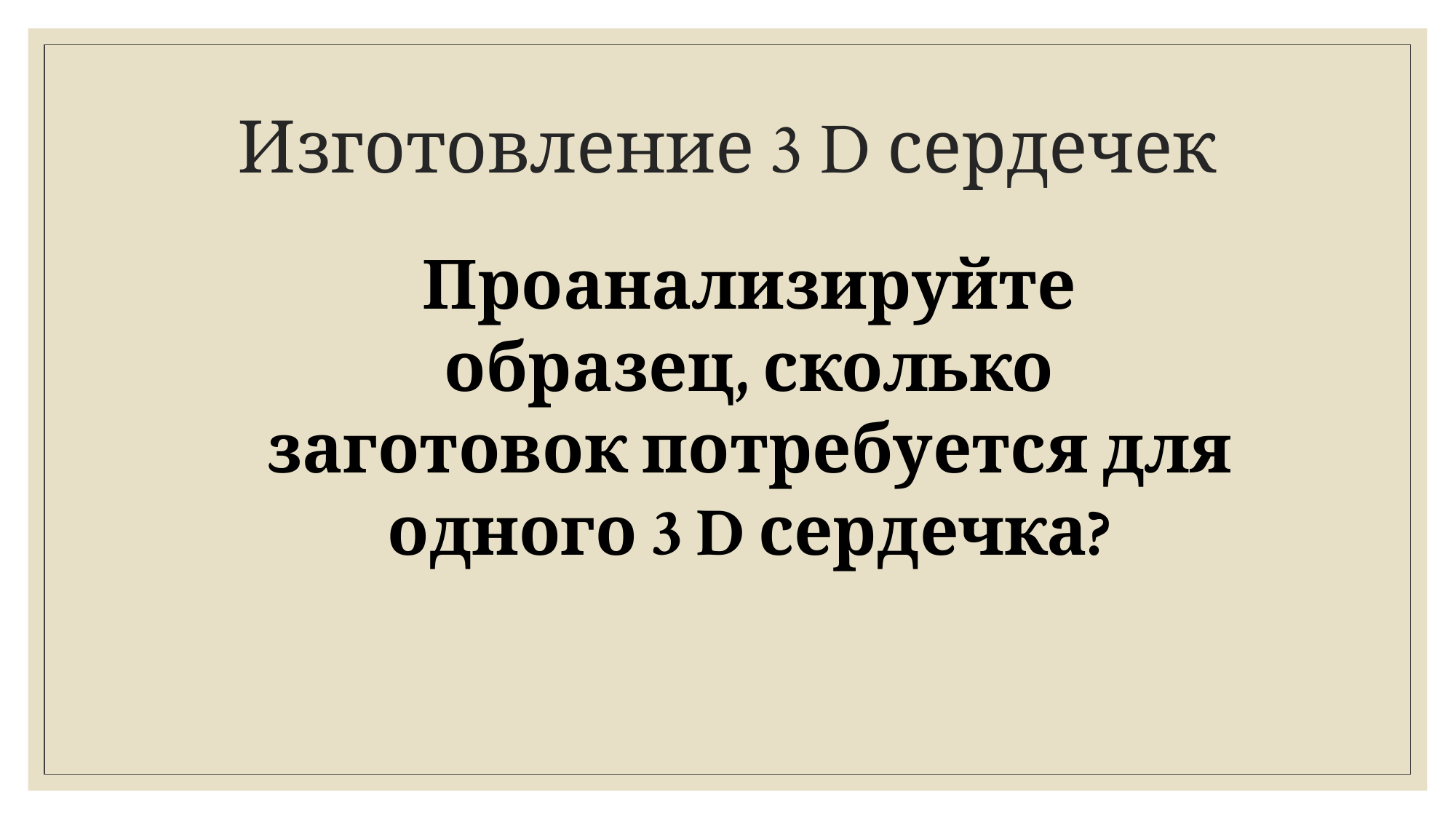

# Изготовление 3 D сердечек
Проанализируйте образец, сколько заготовок потребуется для одного 3 D сердечка?